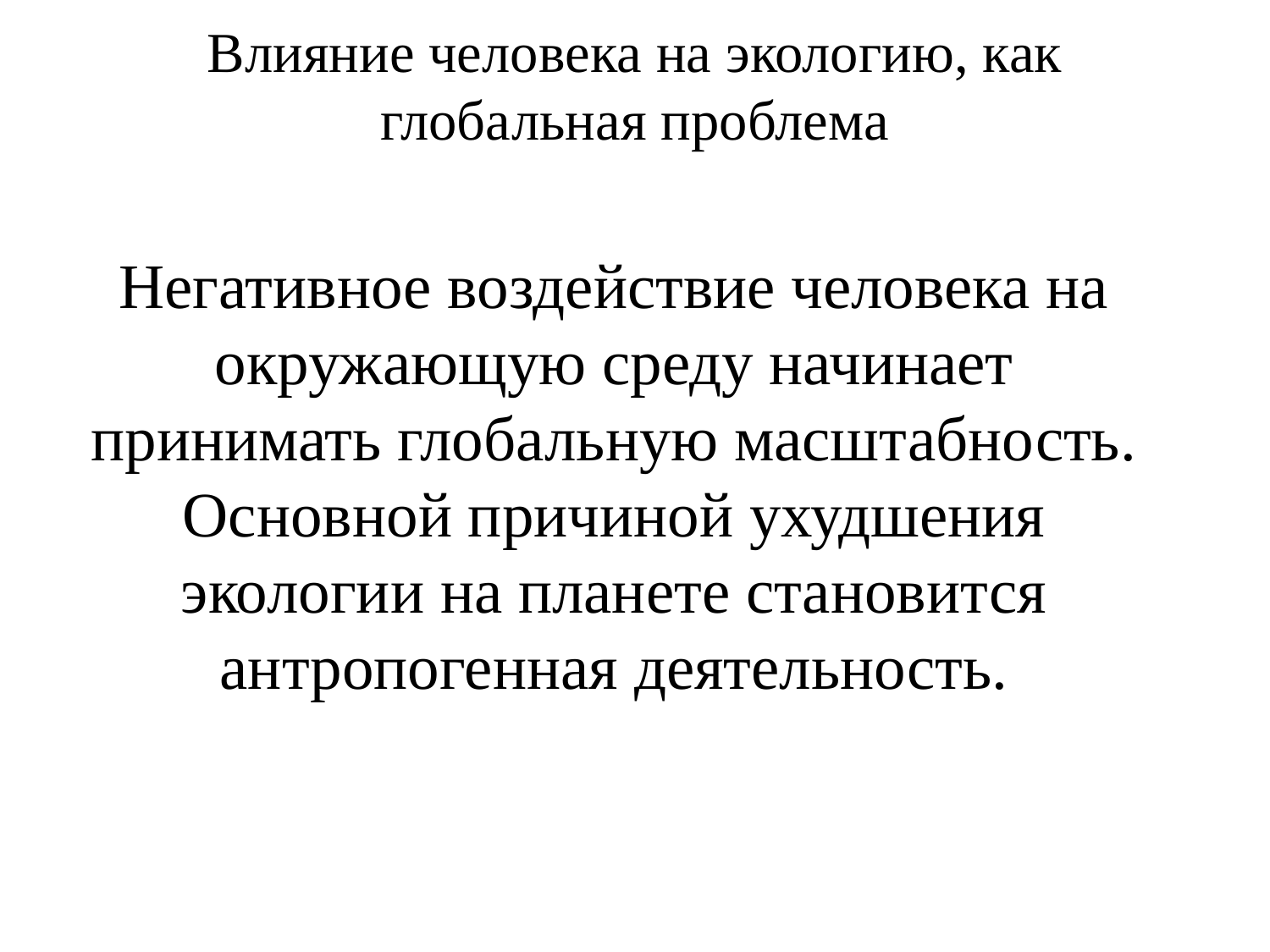

# Влияние человека на экологию, как глобальная проблема

Негативное воздействие человека на окружающую среду начинает принимать глобальную масштабность. Основной причиной ухудшения экологии на планете становится антропогенная деятельность.